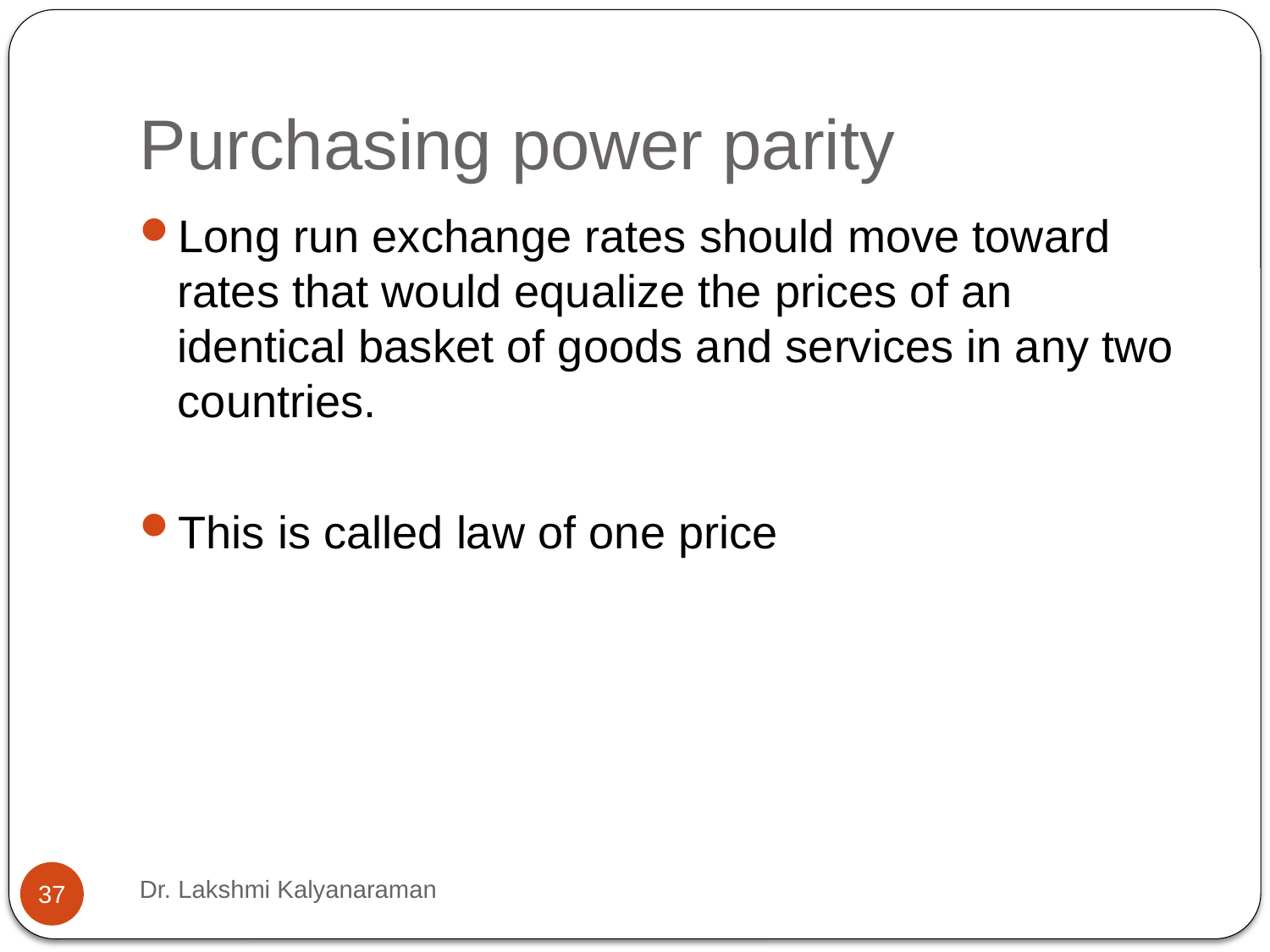

# Purchasing power parity
Long run exchange rates should move toward rates that would equalize the prices of an identical basket of goods and services in any two countries.

This is called law of one price
Dr. Lakshmi Kalyanaraman
37